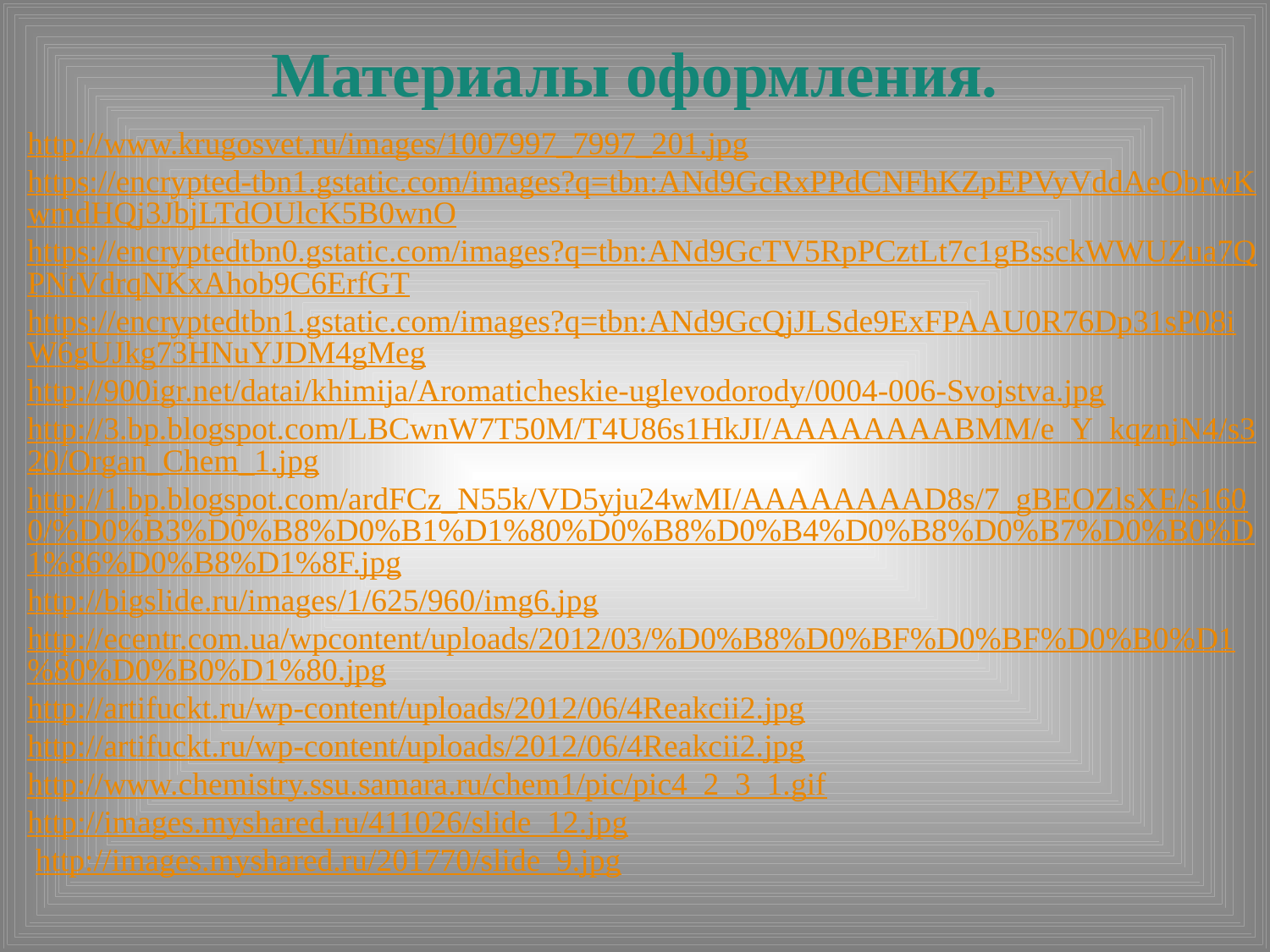

# Материалы оформления.
http://www.krugosvet.ru/images/1007997_7997_201.jpghttps://encrypted-tbn1.gstatic.com/images?q=tbn:ANd9GcRxPPdCNFhKZpEPVyVddAeObrwKwmdHQj3JbjLTdOUlcK5B0wnO
https://encryptedtbn0.gstatic.com/images?q=tbn:ANd9GcTV5RpPCztLt7c1gBssckWWUZua7QPNtVdrqNKxAhob9C6ErfGT
https://encryptedtbn1.gstatic.com/images?q=tbn:ANd9GcQjJLSde9ExFPAAU0R76Dp31sP08iW6gUJkg73HNuYJDM4gMeg
http://900igr.net/datai/khimija/Aromaticheskie-uglevodorody/0004-006-Svojstva.jpg
http://3.bp.blogspot.com/LBCwnW7T50M/T4U86s1HkJI/AAAAAAAABMM/e_Y_kqznjN4/s320/Organ_Chem_1.jpg
http://1.bp.blogspot.com/ardFCz_N55k/VD5yju24wMI/AAAAAAAAD8s/7_gBEOZlsXE/s1600/%D0%B3%D0%B8%D0%B1%D1%80%D0%B8%D0%B4%D0%B8%D0%B7%D0%B0%D1%86%D0%B8%D1%8F.jpg
http://bigslide.ru/images/1/625/960/img6.jpg
http://ecentr.com.ua/wpcontent/uploads/2012/03/%D0%B8%D0%BF%D0%BF%D0%B0%D1%80%D0%B0%D1%80.jpg
http://artifuckt.ru/wp-content/uploads/2012/06/4Reakcii2.jpg
http://artifuckt.ru/wp-content/uploads/2012/06/4Reakcii2.jpg
http://www.chemistry.ssu.samara.ru/chem1/pic/pic4_2_3_1.gif
http://images.myshared.ru/411026/slide_12.jpg
 http://images.myshared.ru/201770/slide_9.jpg